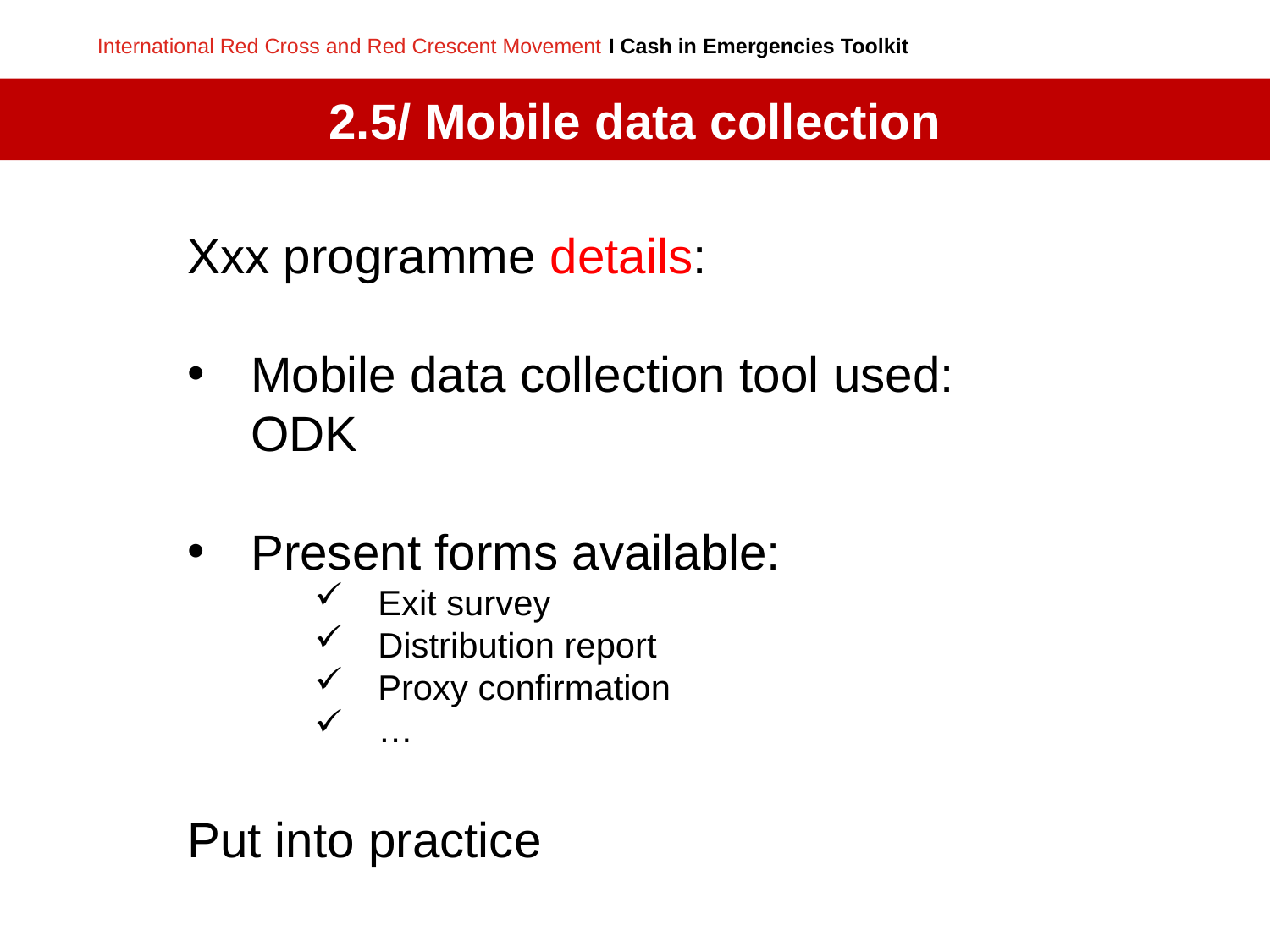

# 2.5/ Mobile data collection
Xxx programme details:

Mobile data collection tool used: ODK

Present forms available:
Exit survey
Distribution report
Proxy confirmation
…

Put into practice